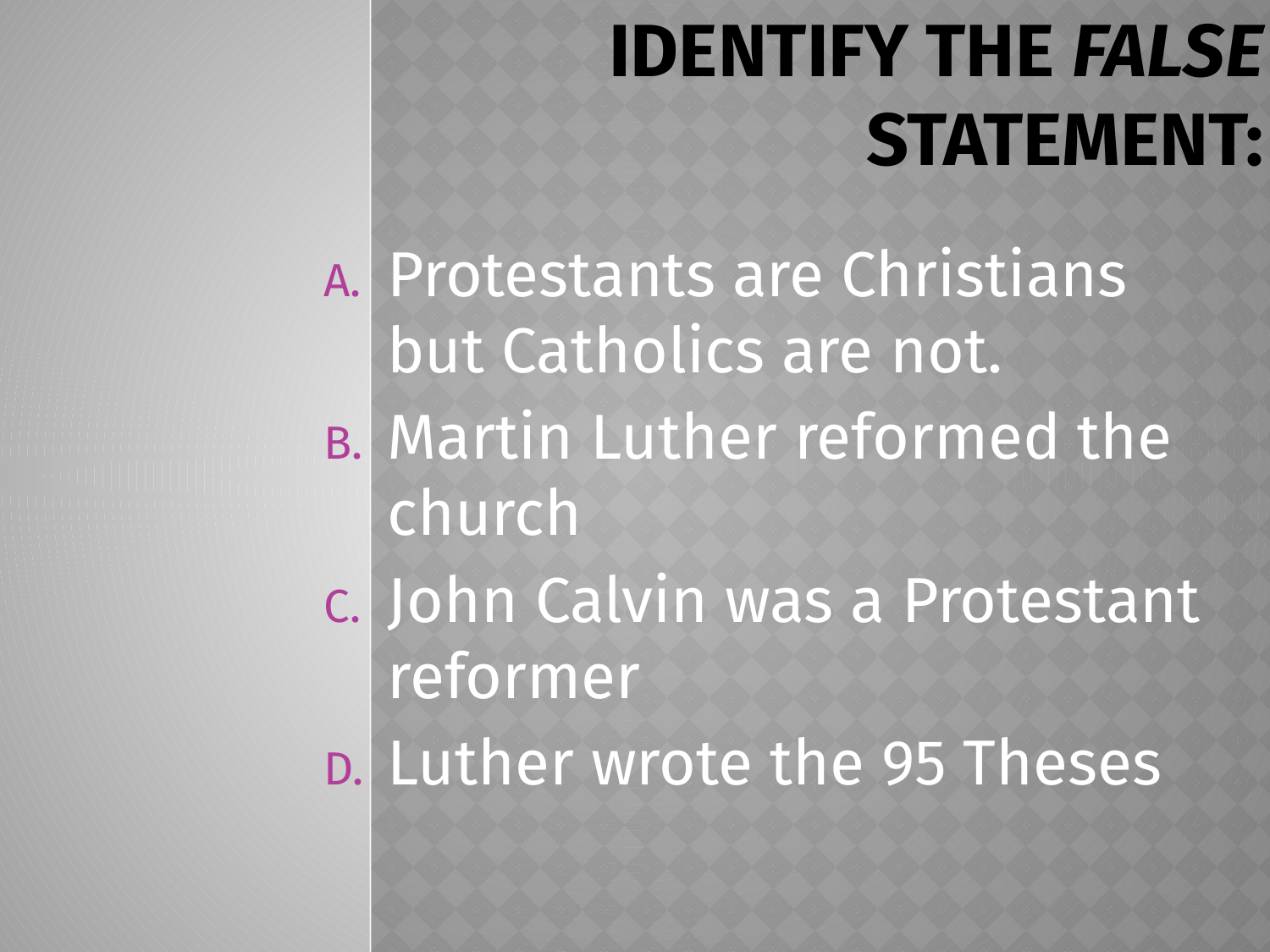

# Identify the false statement:
Protestants are Christians but Catholics are not.
Martin Luther reformed the church
John Calvin was a Protestant reformer
Luther wrote the 95 Theses